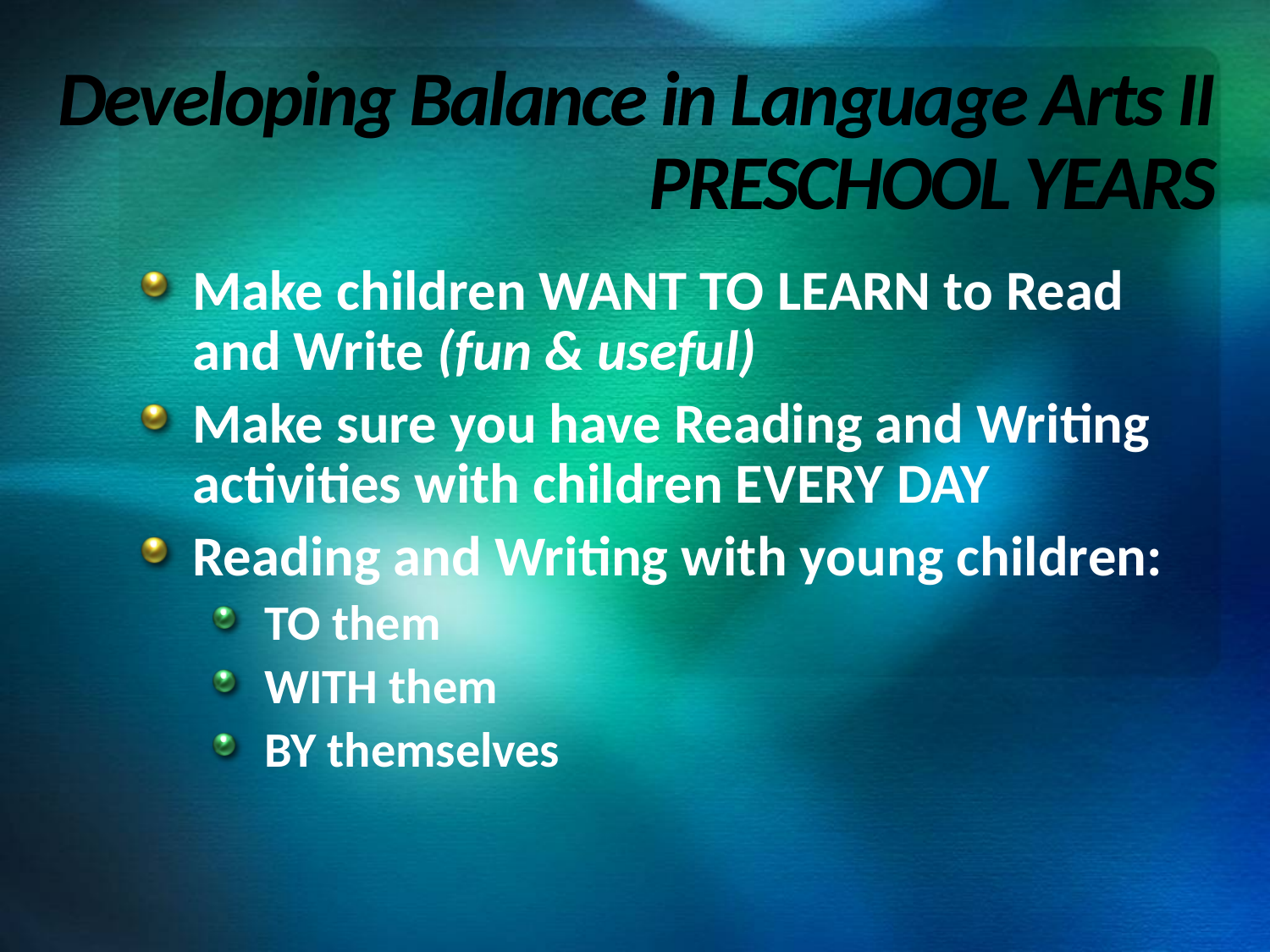

# Developing Balance in Language Arts II PRESCHOOL YEARS
Make children WANT TO LEARN to Read  and Write (fun & useful)
Make sure you have Reading and Writing activities with children EVERY DAY
Reading and Writing with young children:
TO them
WITH them
BY themselves